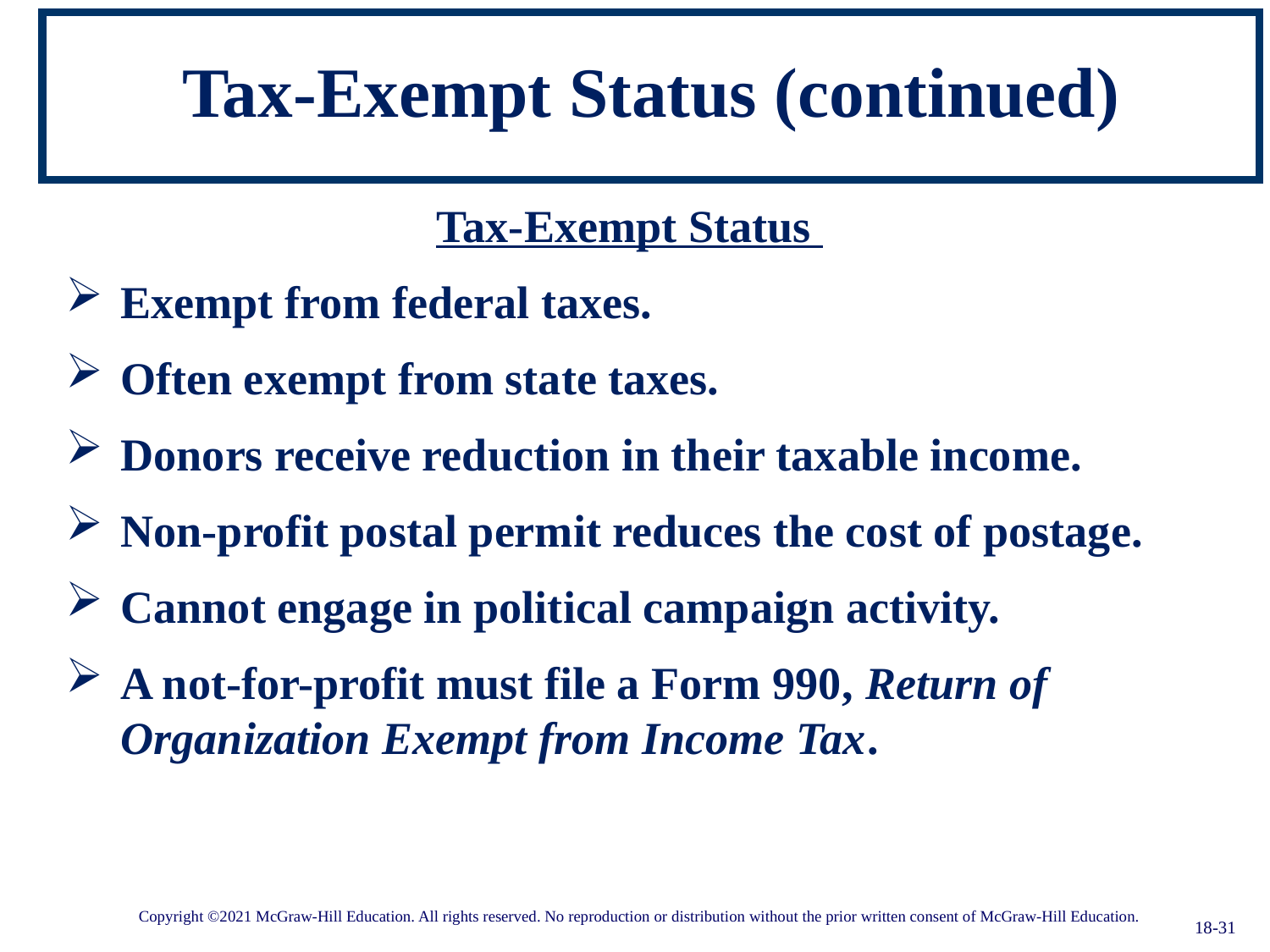

# Tax-Exempt Status (continued)
Tax-Exempt Status
Exempt from federal taxes.
Often exempt from state taxes.
Donors receive reduction in their taxable income.
Non-profit postal permit reduces the cost of postage.
Cannot engage in political campaign activity.
A not-for-profit must file a Form 990, Return of Organization Exempt from Income Tax.

18-31
Copyright ©2021 McGraw-Hill Education. All rights reserved. No reproduction or distribution without the prior written consent of McGraw-Hill Education.